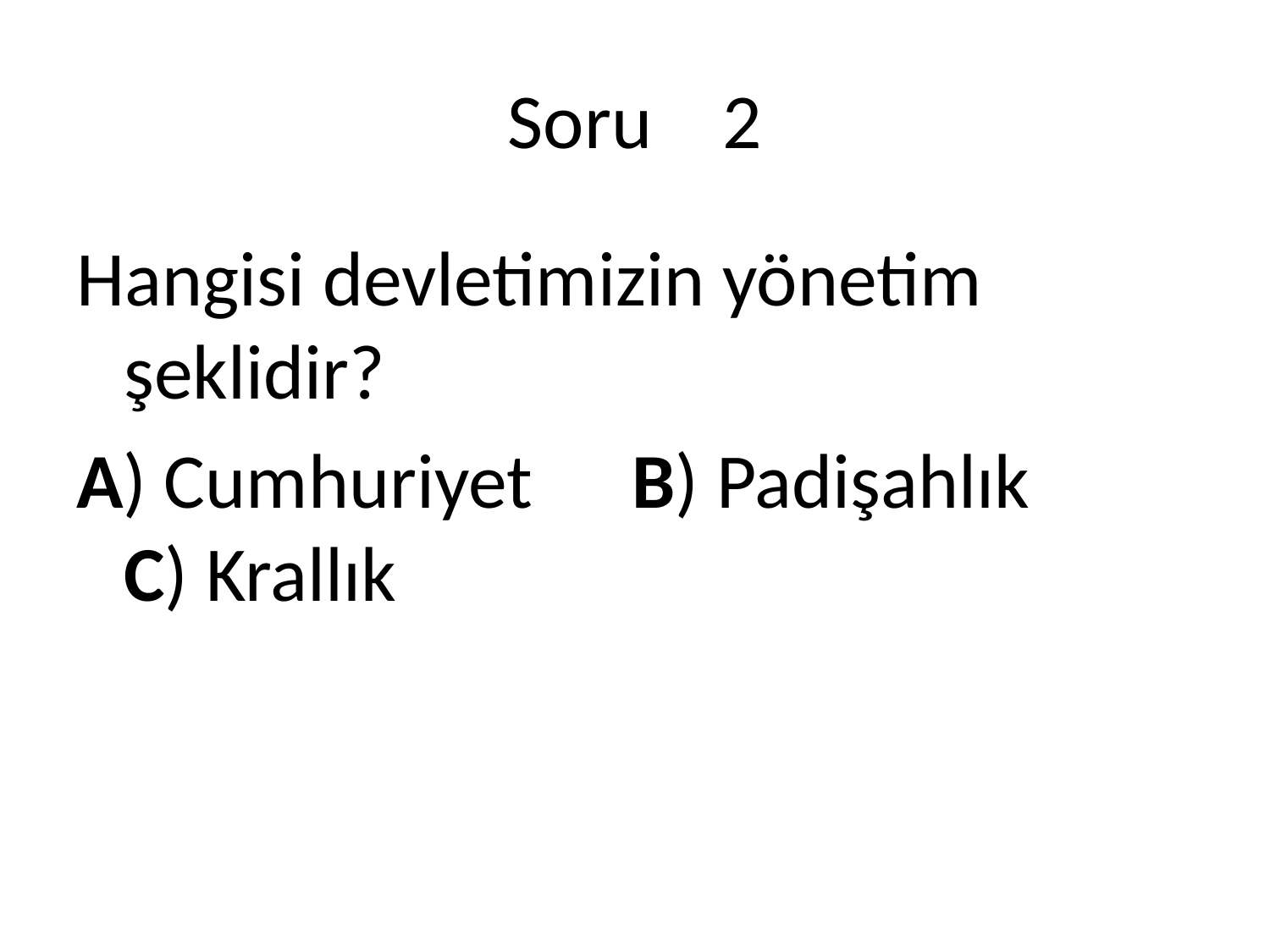

# Soru    2
Hangisi devletimizin yönetim şeklidir?
A) Cumhuriyet	B) Padişahlık	C) Krallık